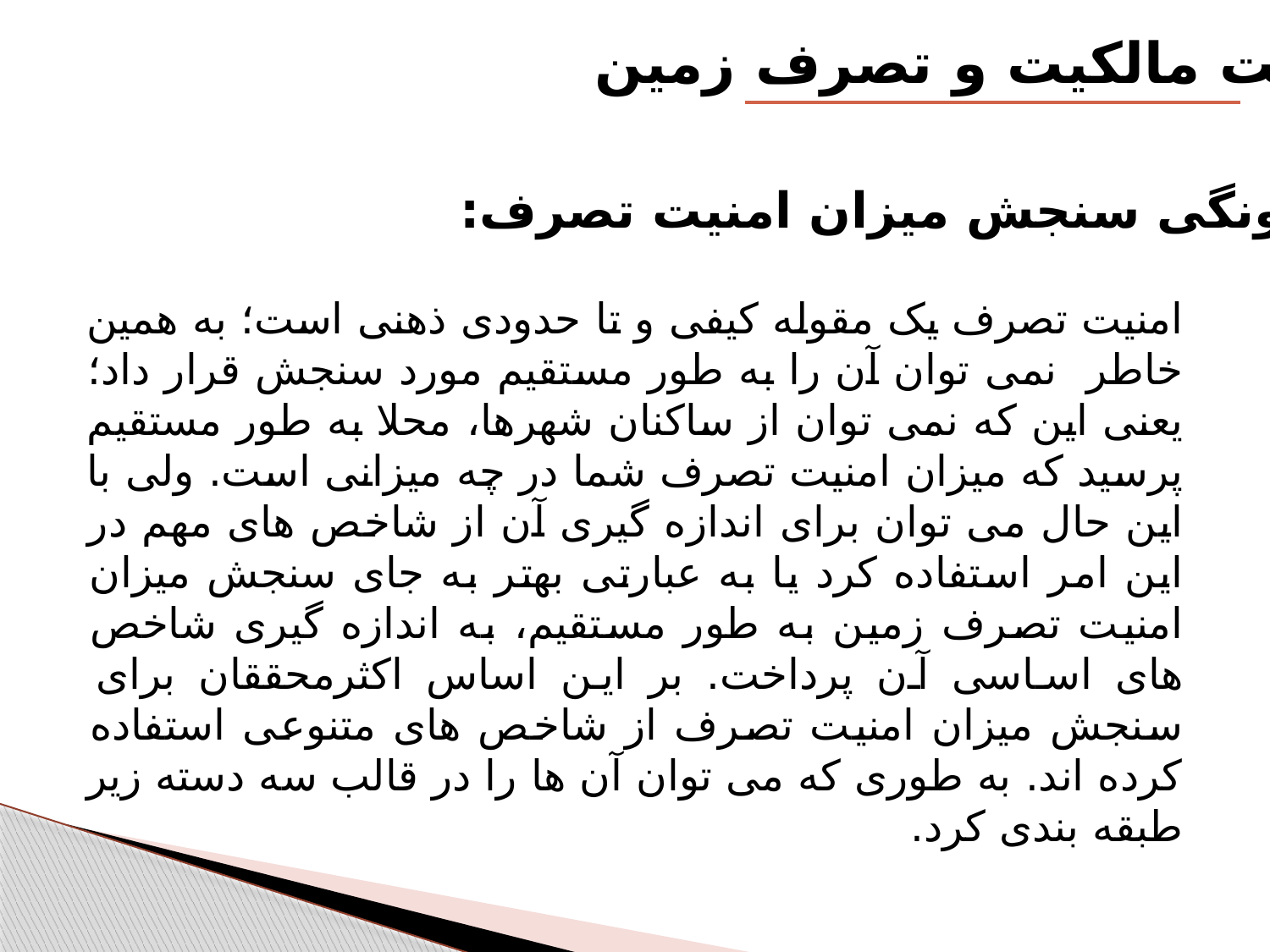

امنیت مالکیت و تصرف زمین
چگونگی سنجش میزان امنیت تصرف:
	امنیت تصرف یک مقوله کیفی و تا حدودی ذهنی است؛ به همین خاطر  نمی توان آن را به طور مستقیم مورد سنجش قرار داد؛ یعنی این که نمی توان از ساکنان شهرها، محلا به طور مستقیم پرسید که میزان امنیت تصرف شما در چه میزانی است. ولی با این حال می توان برای اندازه گیری آن از شاخص های مهم در این امر استفاده کرد یا به عبارتی بهتر به جای سنجش میزان امنیت تصرف زمین به طور مستقیم، به اندازه گیری شاخص های اساسی آن پرداخت. بر این اساس اکثرمحققان برای سنجش میزان امنیت تصرف از شاخص های متنوعی استفاده کرده اند. به طوری که می توان آن ها را در قالب سه دسته زیر طبقه بندی کرد.